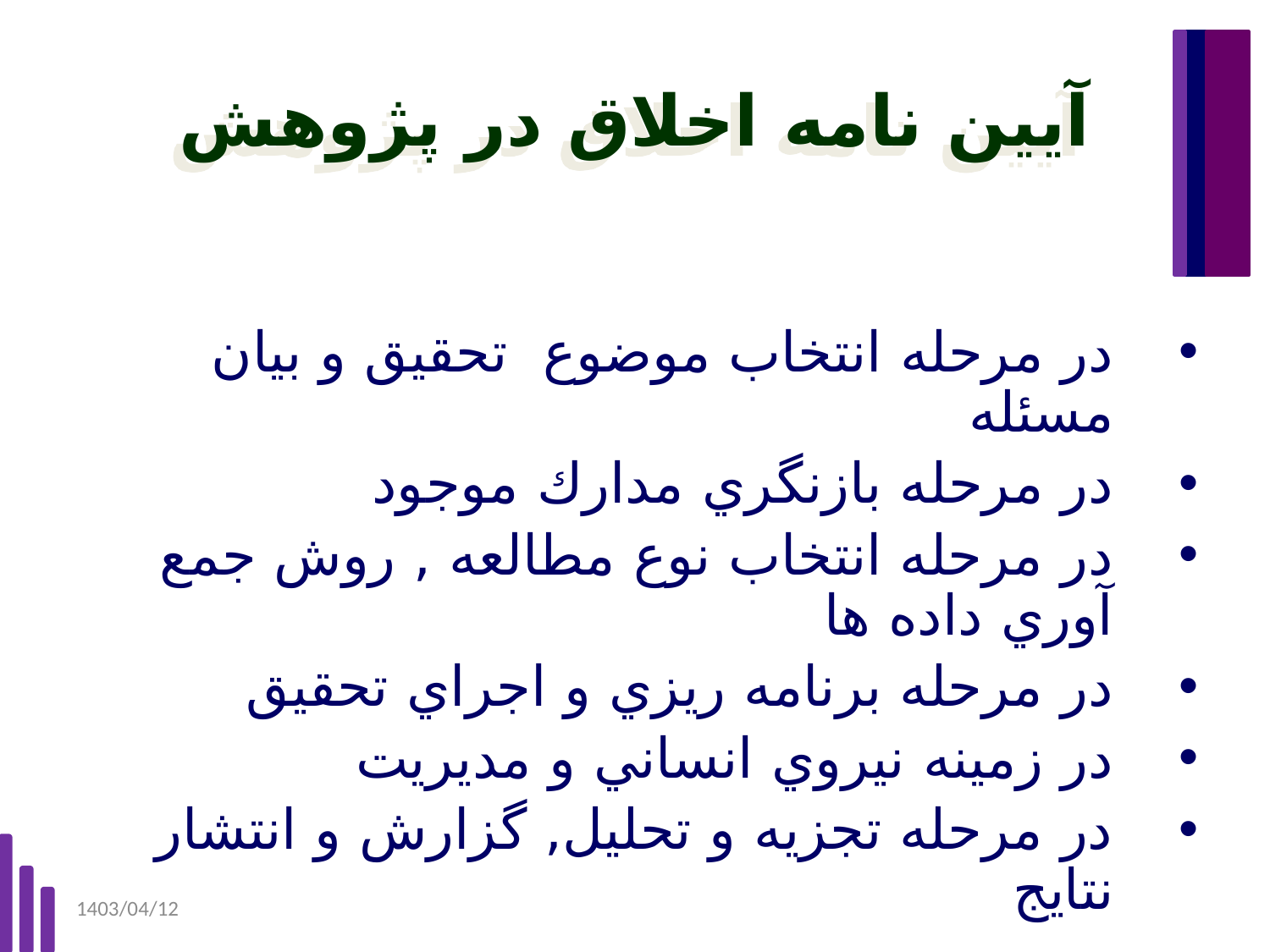

# آيين نامه اخلاق در پژوهش
در مرحله انتخاب موضوع  تحقيق و بيان مسئله
در مرحله بازنگري مدارك موجود
در مرحله انتخاب نوع مطالعه , روش جمع آوري داده ها
در مرحله برنامه ريزي و اجراي تحقيق
در زمينه نيروي انساني و مديريت
در مرحله تجزيه و تحليل, گزارش و انتشار نتايج
1403/04/12